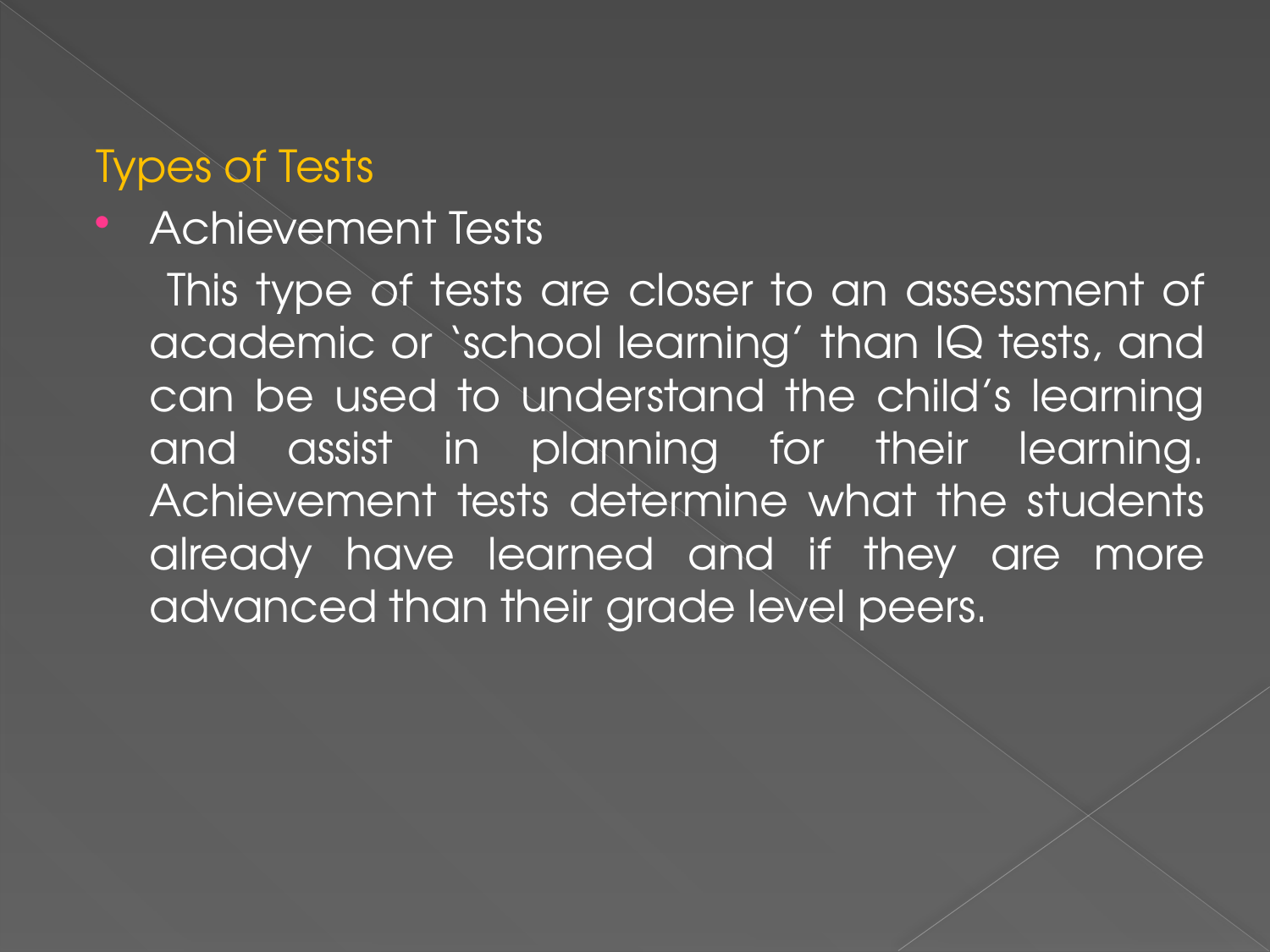

Types of Tests
Achievement Tests
    This type of tests are closer to an assessment of academic or ‘school learning’ than IQ tests, and can be used to understand the child’s learning and assist in planning for their learning. Achievement tests determine what the students already have learned and if they are more advanced than their grade level peers.